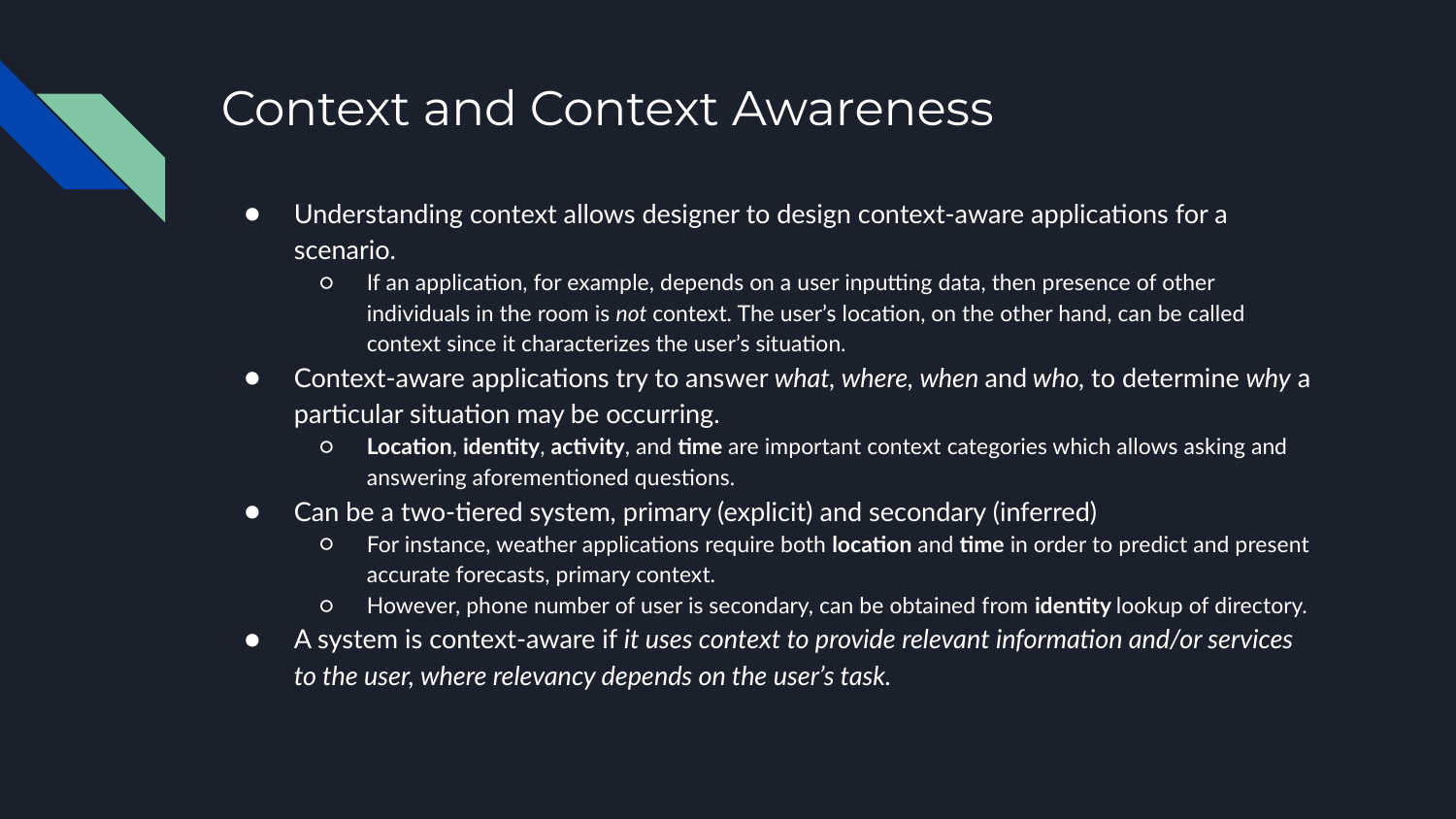

# Context and Context Awareness
Understanding context allows designer to design context-aware applications for a scenario.
If an application, for example, depends on a user inputting data, then presence of other individuals in the room is not context. The user’s location, on the other hand, can be called context since it characterizes the user’s situation.
Context-aware applications try to answer what, where, when and who, to determine why a particular situation may be occurring.
Location, identity, activity, and time are important context categories which allows asking and answering aforementioned questions.
Can be a two-tiered system, primary (explicit) and secondary (inferred)
For instance, weather applications require both location and time in order to predict and present accurate forecasts, primary context.
However, phone number of user is secondary, can be obtained from identity lookup of directory.
A system is context-aware if it uses context to provide relevant information and/or services to the user, where relevancy depends on the user’s task.